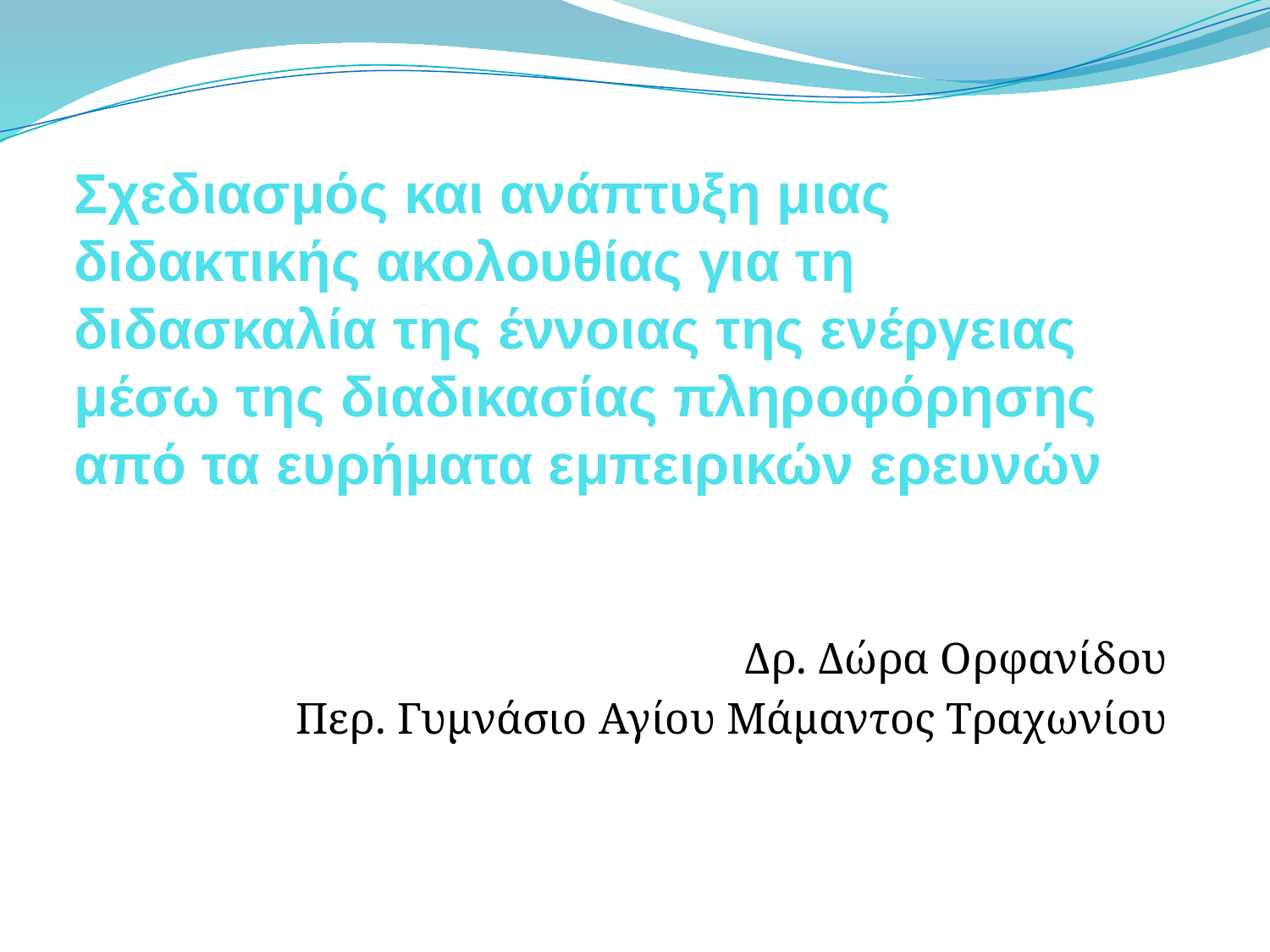

# Σχεδιασμός και ανάπτυξη μιας διδακτικής ακολουθίας για τη διδασκαλία της έννοιας της ενέργειας μέσω της διαδικασίας πληροφόρησης από τα ευρήματα εμπειρικών ερευνών

Δρ. Δώρα Ορφανίδου
Περ. Γυμνάσιο Αγίου Μάμαντος Τραχωνίου